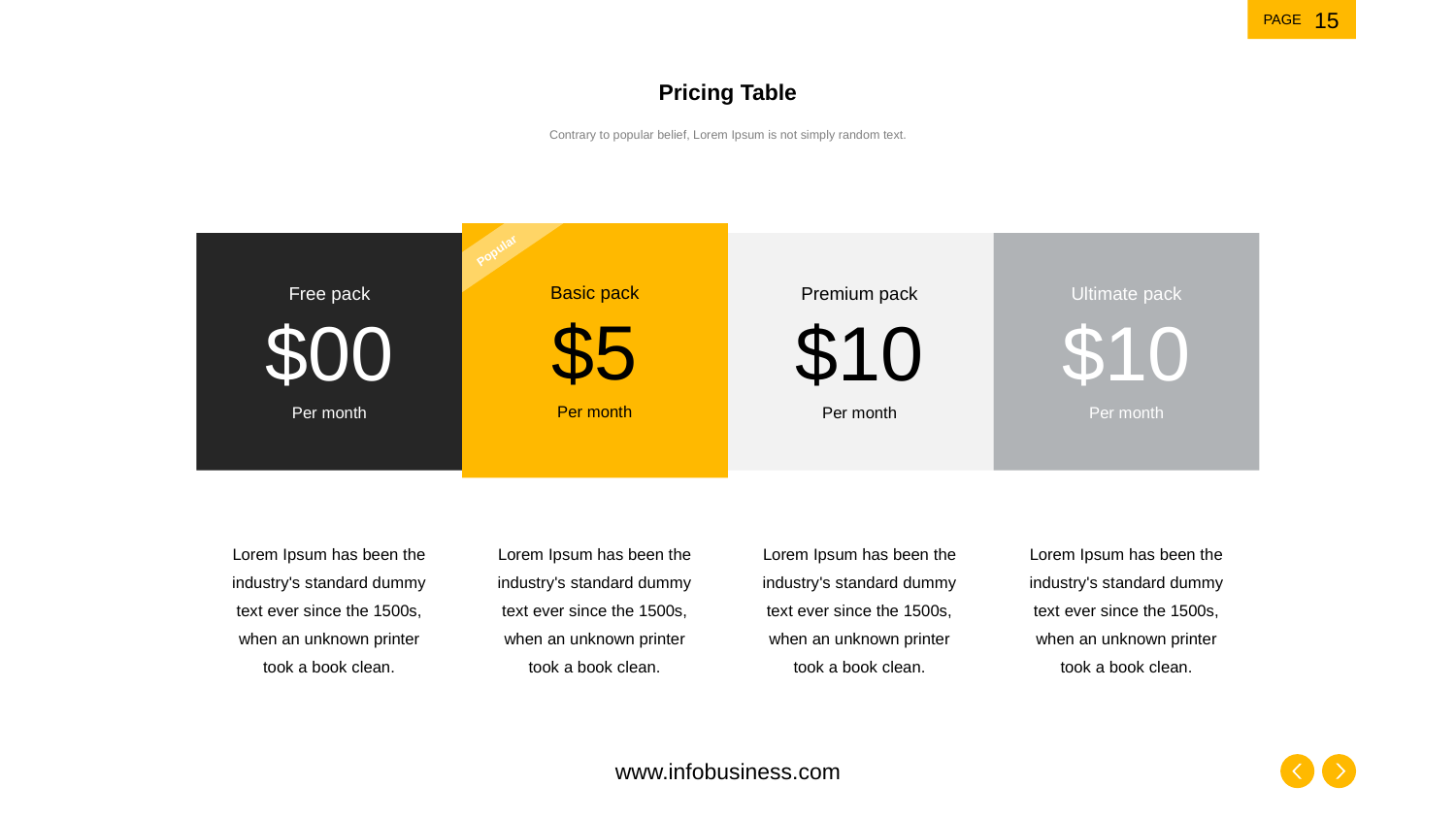

15
# Pricing Table
Contrary to popular belief, Lorem Ipsum is not simply random text.

Popular
Basic pack
Free pack
Premium pack
Ultimate pack
$5
$00
$10
$10
Per month
Per month
Per month
Per month
Lorem Ipsum has been the industry's standard dummy text ever since the 1500s, when an unknown printer took a book clean.
Lorem Ipsum has been the industry's standard dummy text ever since the 1500s, when an unknown printer took a book clean.
Lorem Ipsum has been the industry's standard dummy text ever since the 1500s, when an unknown printer took a book clean.
Lorem Ipsum has been the industry's standard dummy text ever since the 1500s, when an unknown printer took a book clean.
www.infobusiness.com